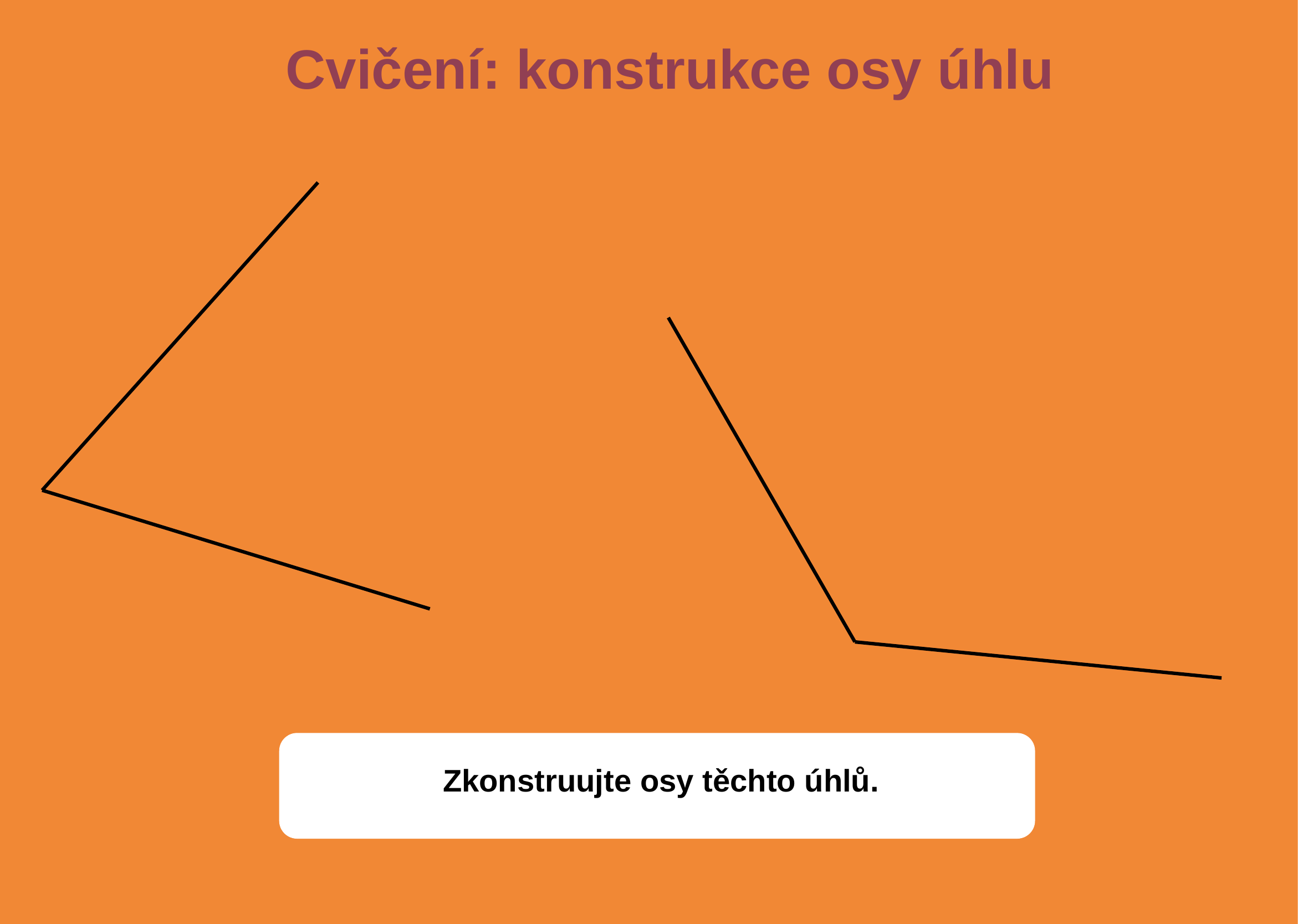

Cvičení: konstrukce osy úhlu

Zkonstruujte osy těchto úhlů.